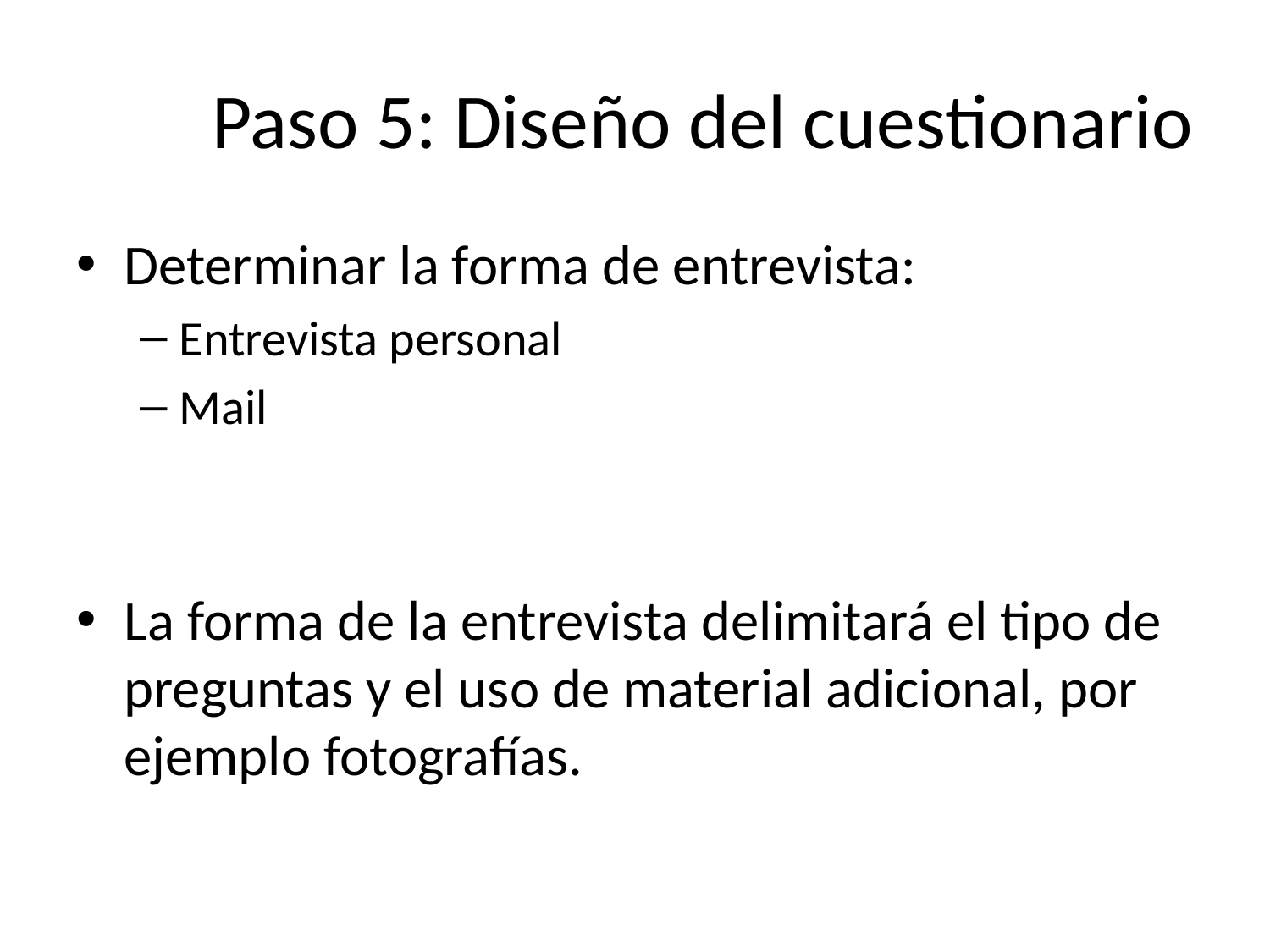

# Paso 5: Diseño del cuestionario
Determinar la forma de entrevista:
Entrevista personal
Mail

La forma de la entrevista delimitará el tipo de preguntas y el uso de material adicional, por ejemplo fotografías.